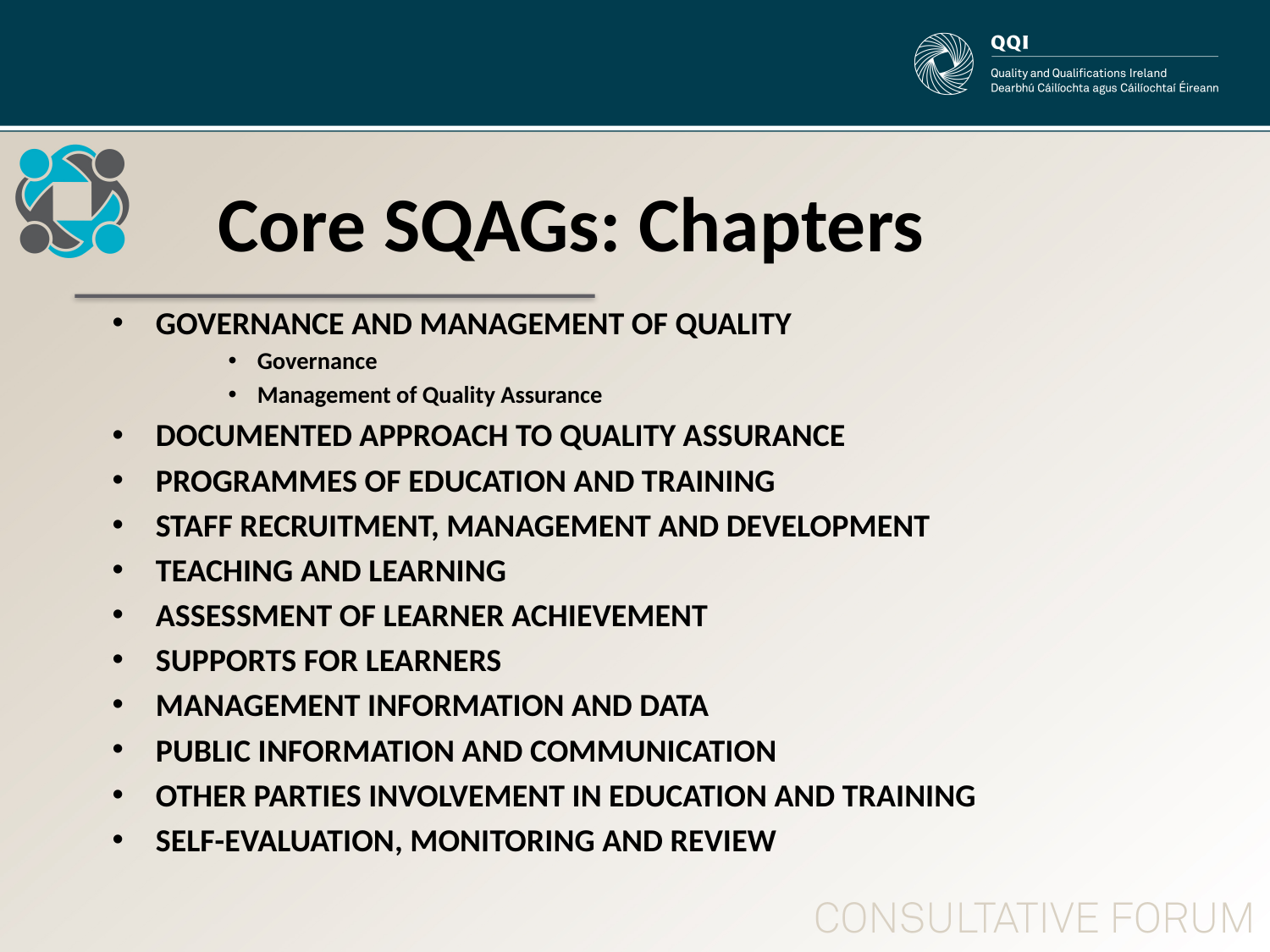

# Core SQAGs: Chapters
GOVERNANCE AND MANAGEMENT OF QUALITY
Governance
Management of Quality Assurance
DOCUMENTED APPROACH TO QUALITY ASSURANCE
PROGRAMMES OF EDUCATION AND TRAINING
STAFF RECRUITMENT, MANAGEMENT AND DEVELOPMENT
TEACHING AND LEARNING
ASSESSMENT OF LEARNER ACHIEVEMENT
SUPPORTS FOR LEARNERS
MANAGEMENT INFORMATION AND DATA
PUBLIC INFORMATION AND COMMUNICATION
OTHER PARTIES INVOLVEMENT IN EDUCATION AND TRAINING
SELF-EVALUATION, MONITORING AND REVIEW